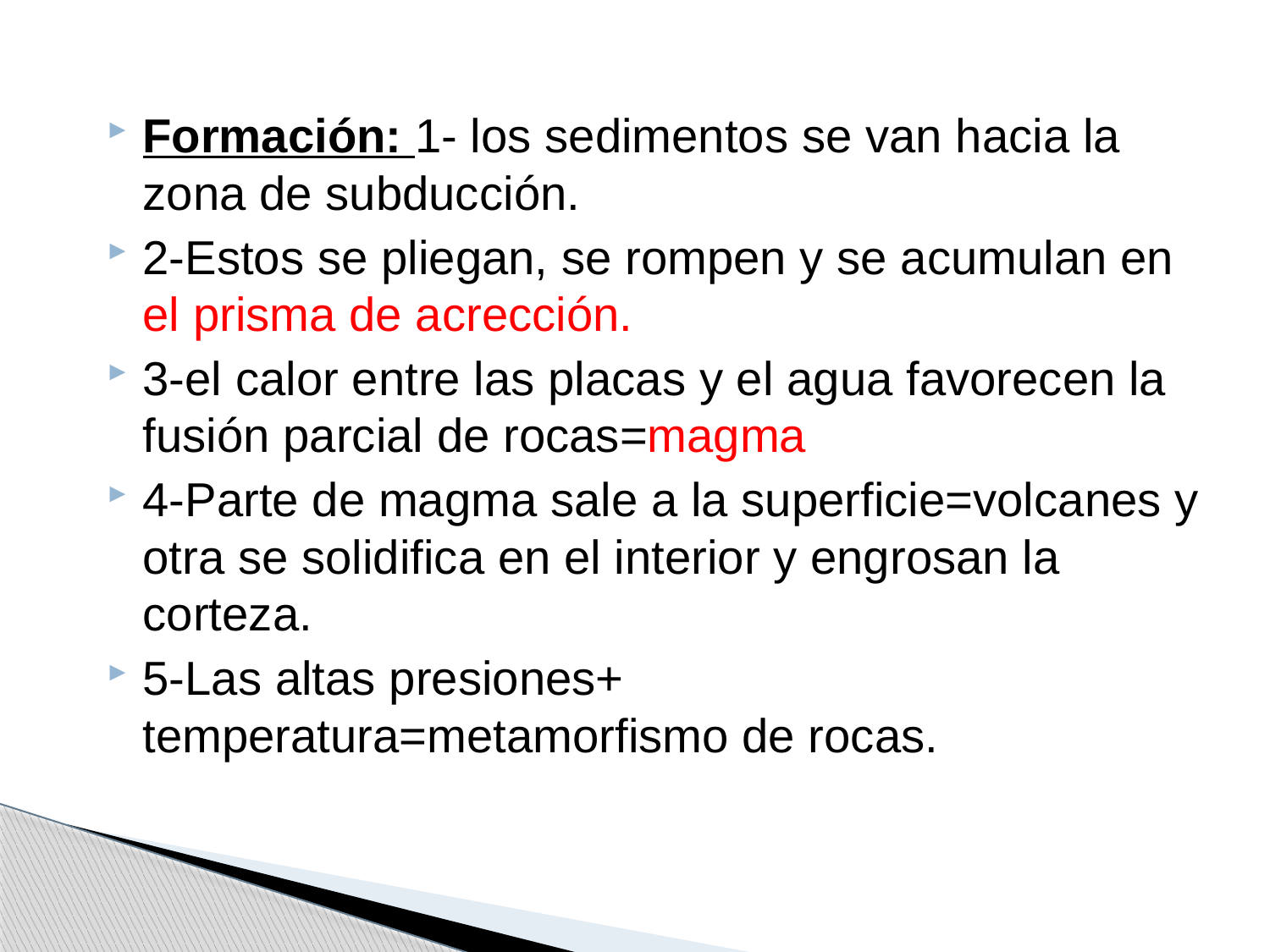

Formación: 1- los sedimentos se van hacia la zona de subducción.
2-Estos se pliegan, se rompen y se acumulan en el prisma de acrección.
3-el calor entre las placas y el agua favorecen la fusión parcial de rocas=magma
4-Parte de magma sale a la superficie=volcanes y otra se solidifica en el interior y engrosan la corteza.
5-Las altas presiones+ temperatura=metamorfismo de rocas.